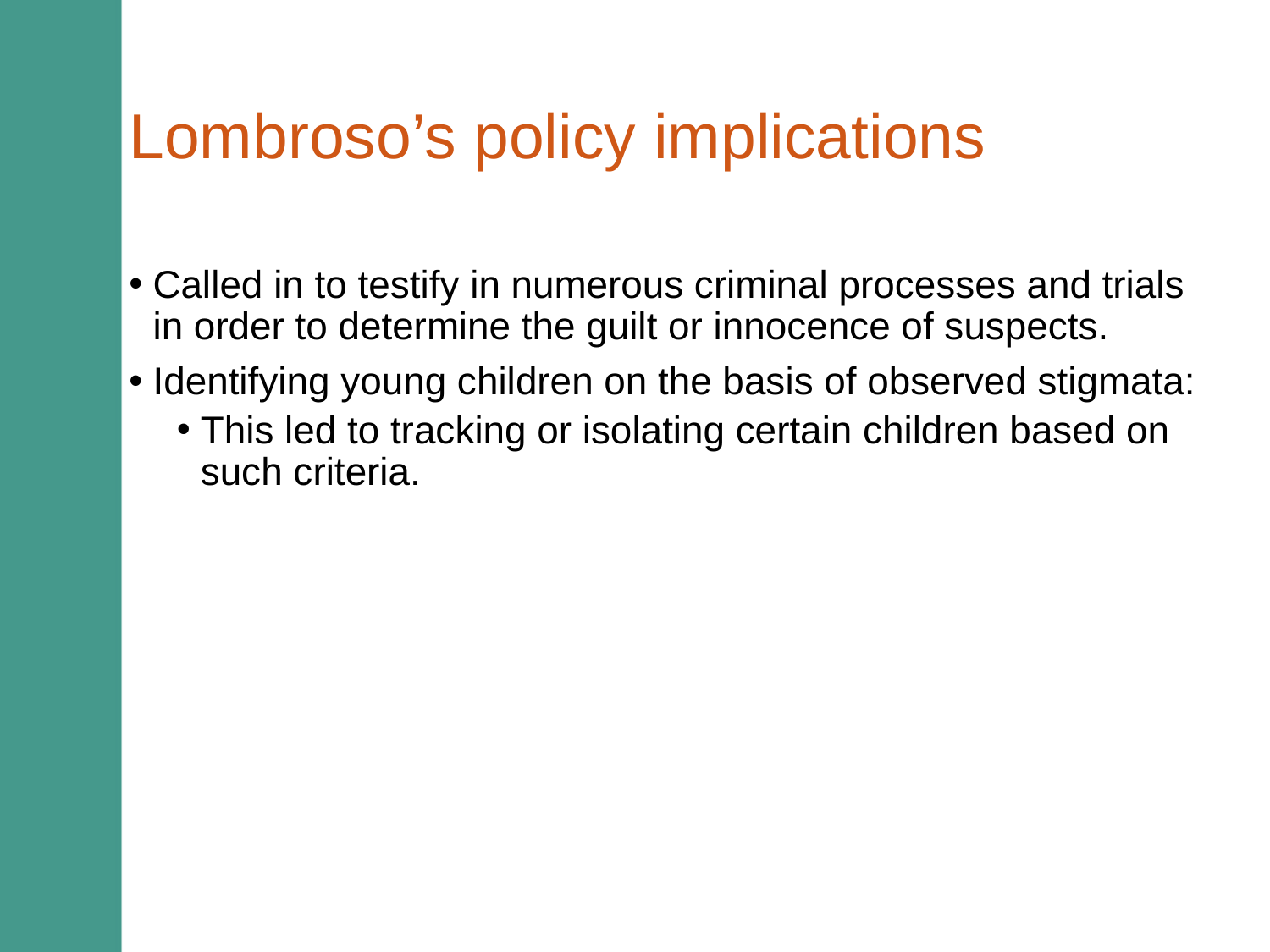

# Lombroso’s policy implications
Called in to testify in numerous criminal processes and trials in order to determine the guilt or innocence of suspects.
Identifying young children on the basis of observed stigmata:
This led to tracking or isolating certain children based on such criteria.